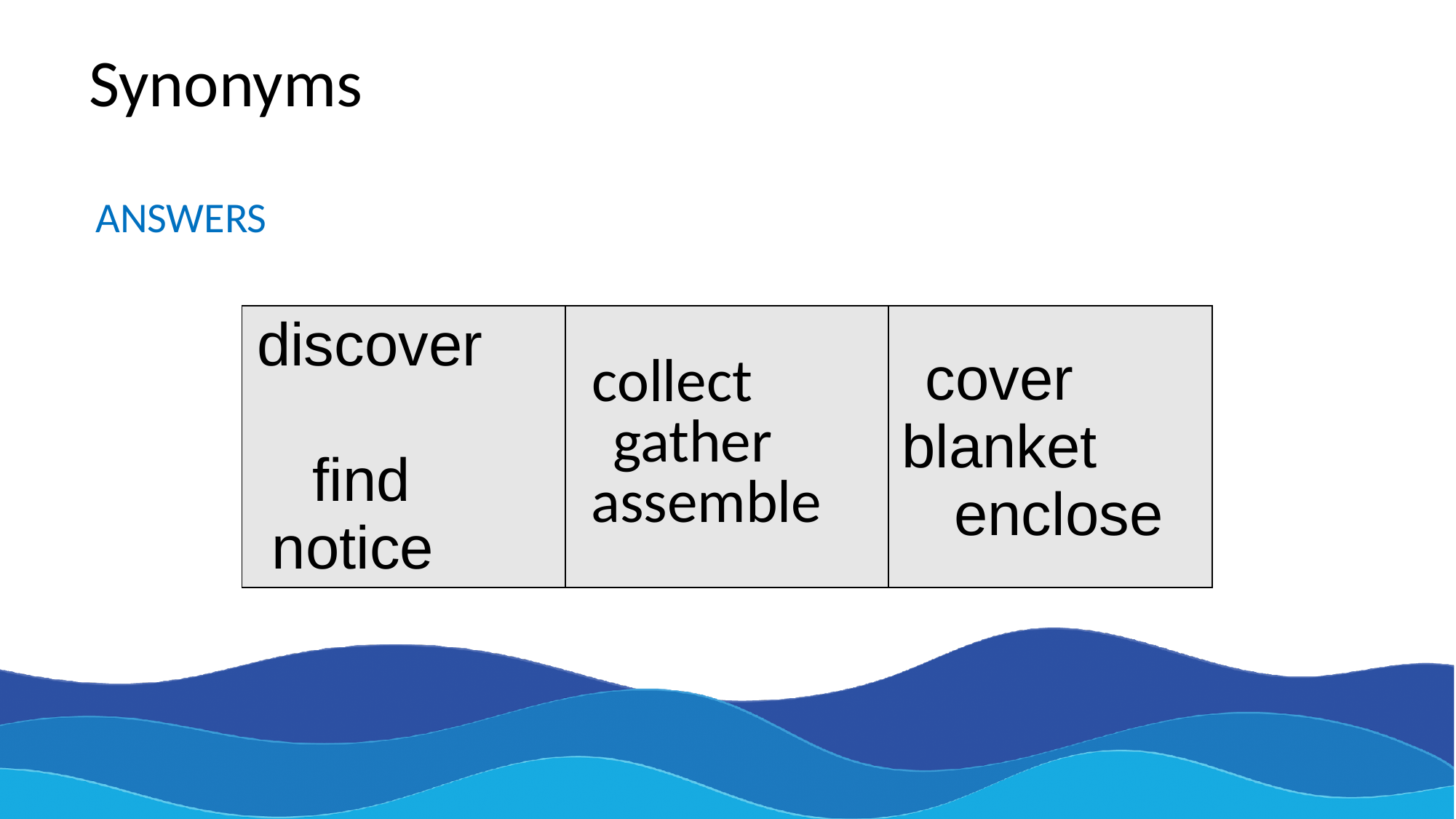

# Synonyms
ANSWERS
| discover find notice | collect gather assemble | cover blanket enclose |
| --- | --- | --- |